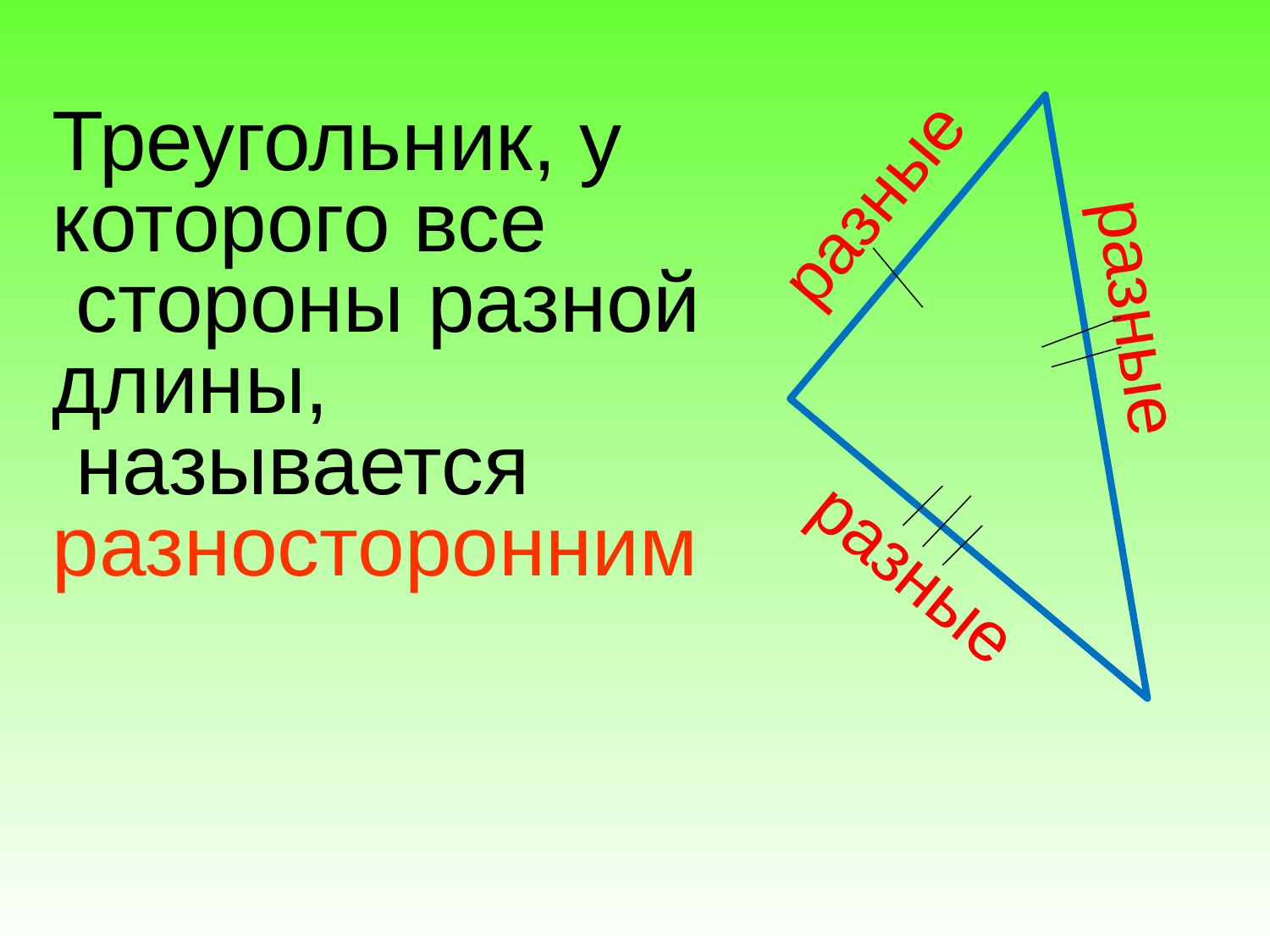

Треугольник, у которого все
 стороны разной длины,
 называется разносторонним
разные

разные
разные